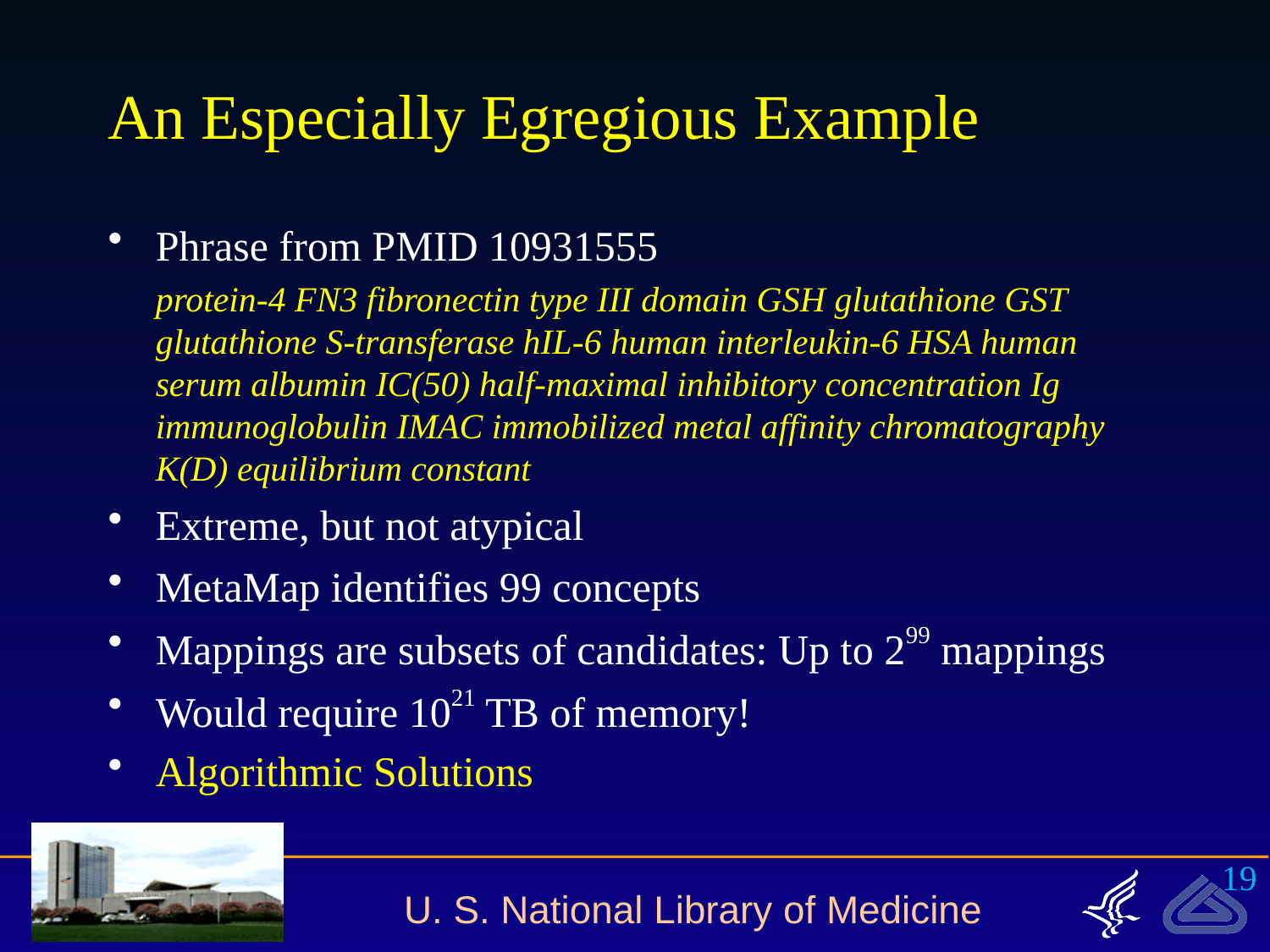

# An Especially Egregious Example
Phrase from PMID 10931555
protein-4 FN3 fibronectin type III domain GSH glutathione GST glutathione S-transferase hIL-6 human interleukin-6 HSA human serum albumin IC(50) half-maximal inhibitory concentration Ig immunoglobulin IMAC immobilized metal affinity chromatography K(D) equilibrium constant
Extreme, but not atypical
MetaMap identifies 99 concepts
Mappings are subsets of candidates: Up to 299 mappings
Would require 1021 TB of memory!
Algorithmic Solutions
19